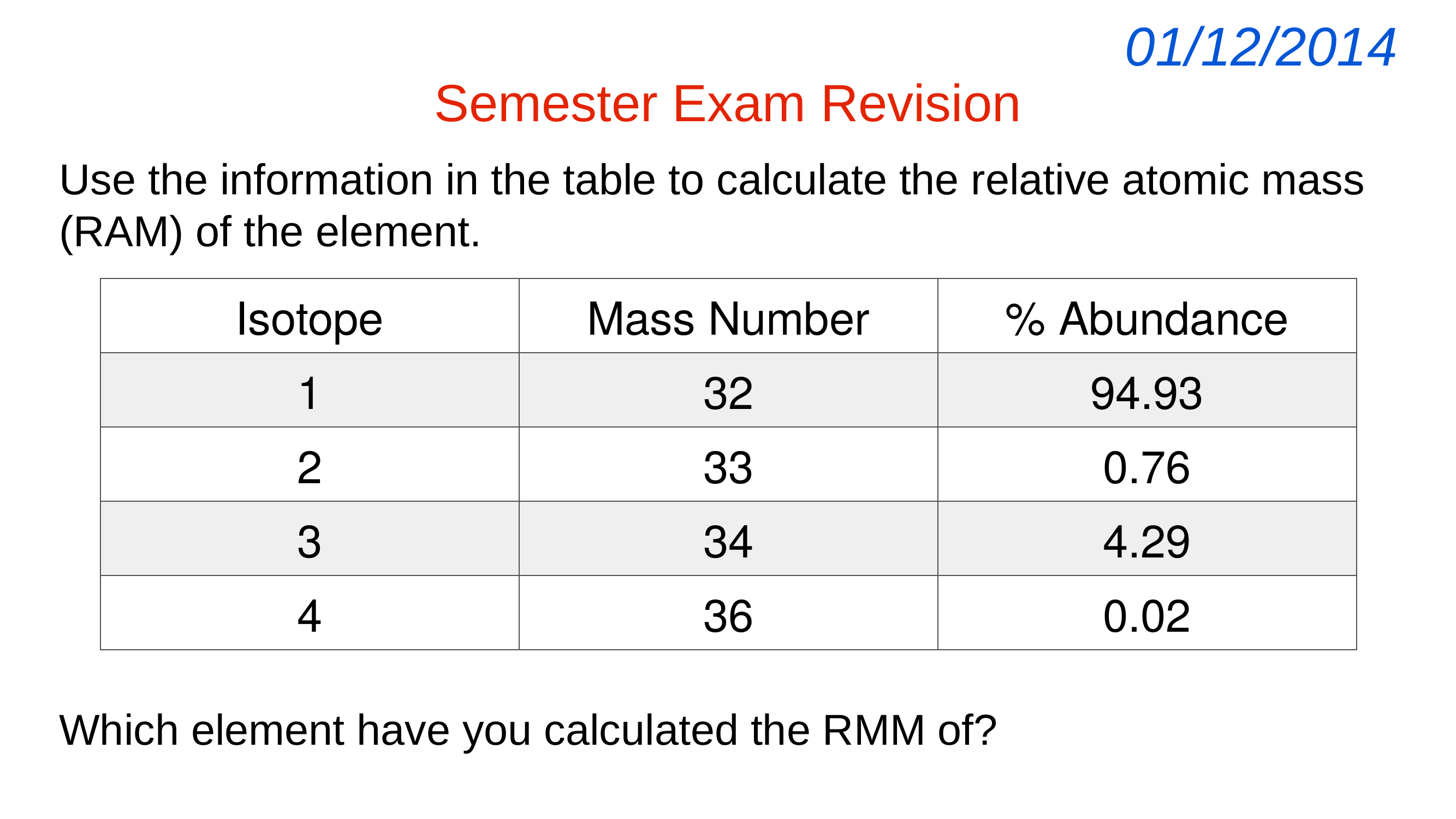

| 01/12/2014 |
| --- |
Semester Exam Revision
Use the information in the table to calculate the relative atomic mass (RAM) of the element.

Which element have you calculated the RMM of?
| Isotope | Mass Number | % Abundance |
| --- | --- | --- |
| 1 | 32 | 94.93 |
| 2 | 33 | 0.76 |
| 3 | 34 | 4.29 |
| 4 | 36 | 0.02 |